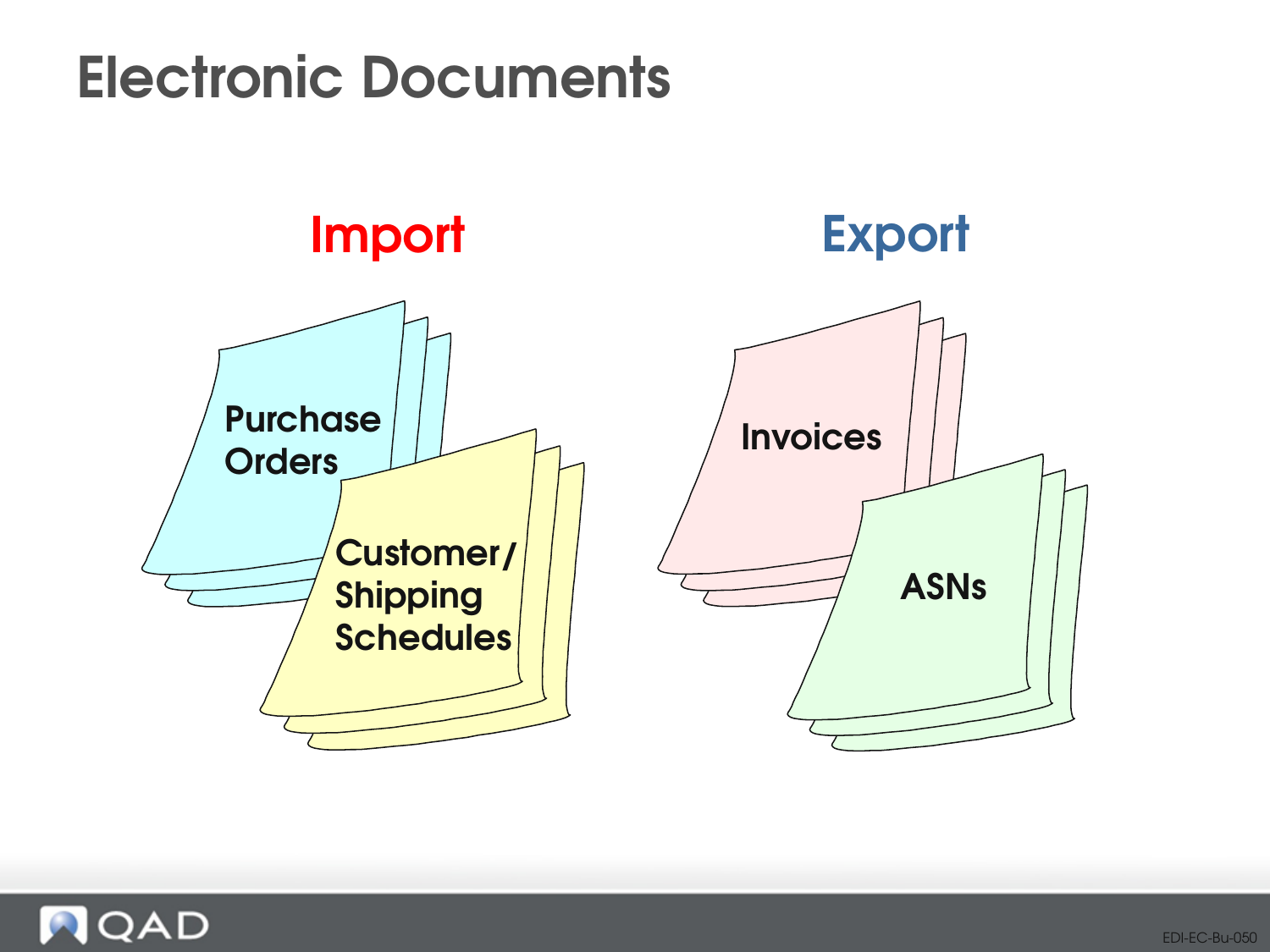

# Electronic Documents
Export
Import

Purchase
Orders

Customer/
Shipping
Schedules

Invoices

ASNs
EDI-EC-Bu-050